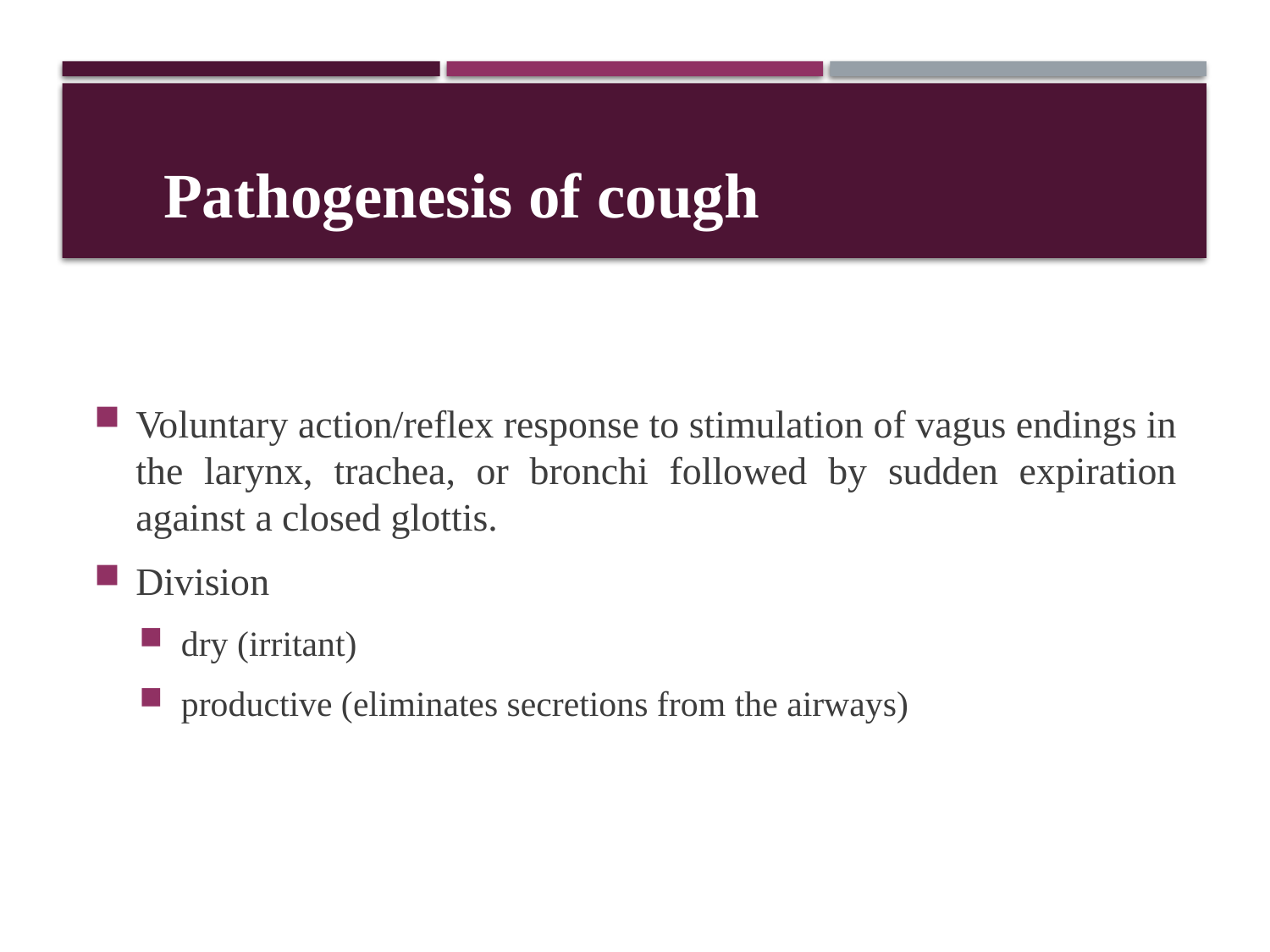

Pathogenesis of cough
Voluntary action/reflex response to stimulation of vagus endings in the larynx, trachea, or bronchi followed by sudden expiration against a closed glottis.
Division
dry (irritant)
productive (eliminates secretions from the airways)